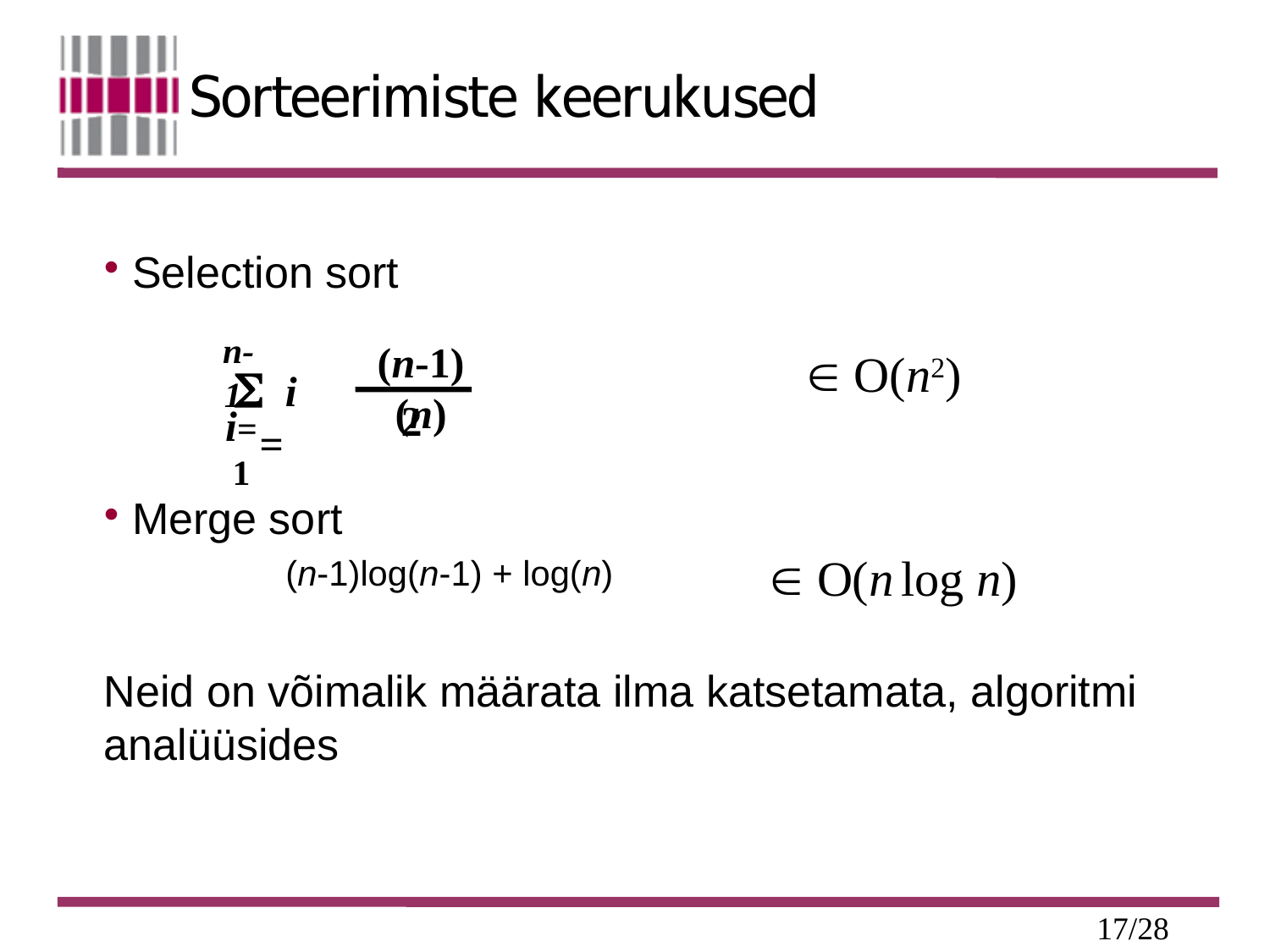

# Sorteerimiste keerukused

Selection sort

Merge sort
	(n-1)log(n-1) + log(n)

Neid on võimalik määrata ilma katsetamata, algoritmi analüüsides
 n-1
(n-1)(n)
Σ  i  =
2
i=1

∈ O(n2)
∈ O(n log n)